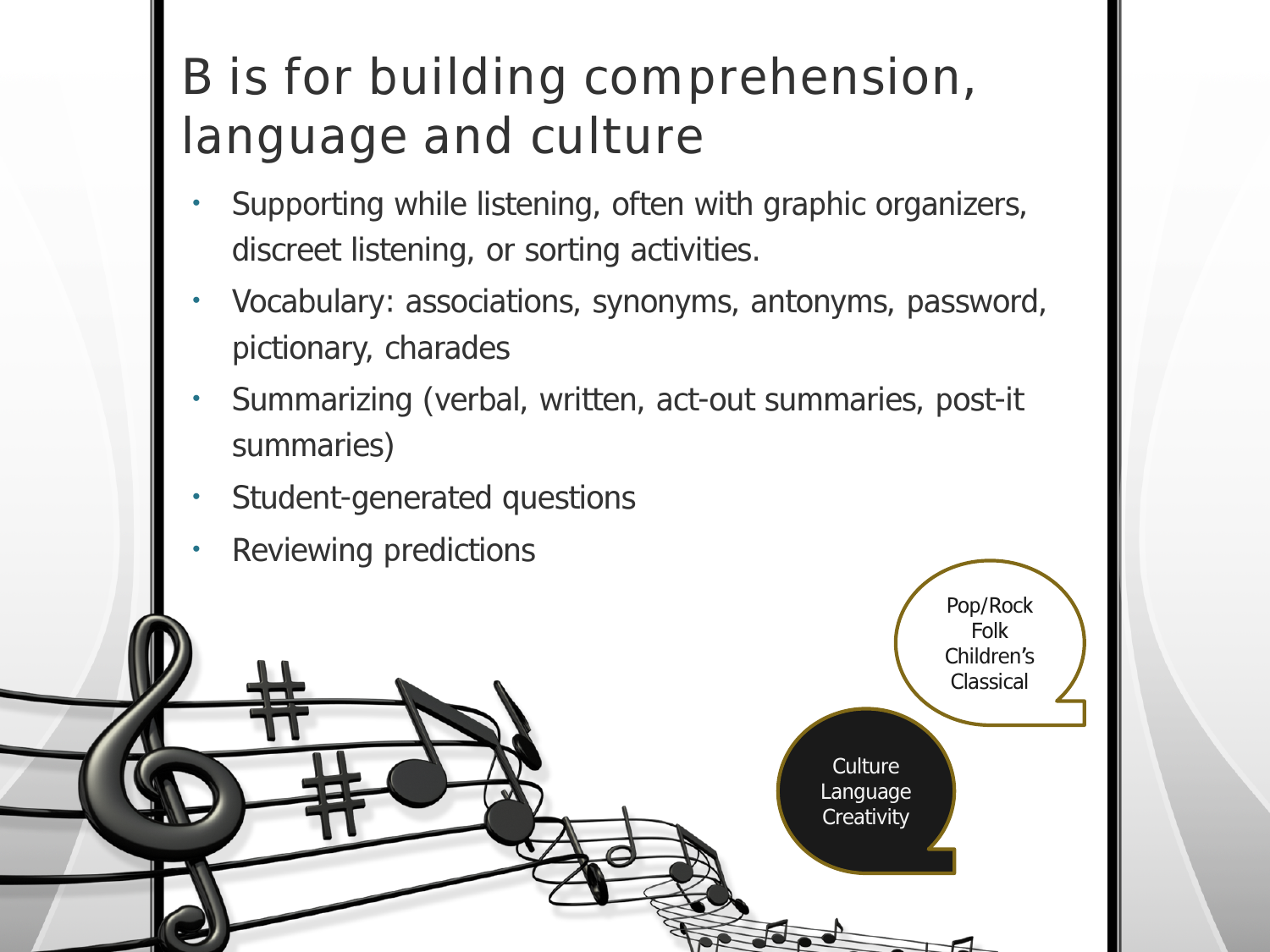

# B is for building comprehension, language and culture
Supporting while listening, often with graphic organizers, discreet listening, or sorting activities.
Vocabulary: associations, synonyms, antonyms, password, pictionary, charades
Summarizing (verbal, written, act-out summaries, post-it summaries)
Student-generated questions
Reviewing predictions

Pop/Rock
Folk
Children’s
Classical
Culture
Language
Creativity